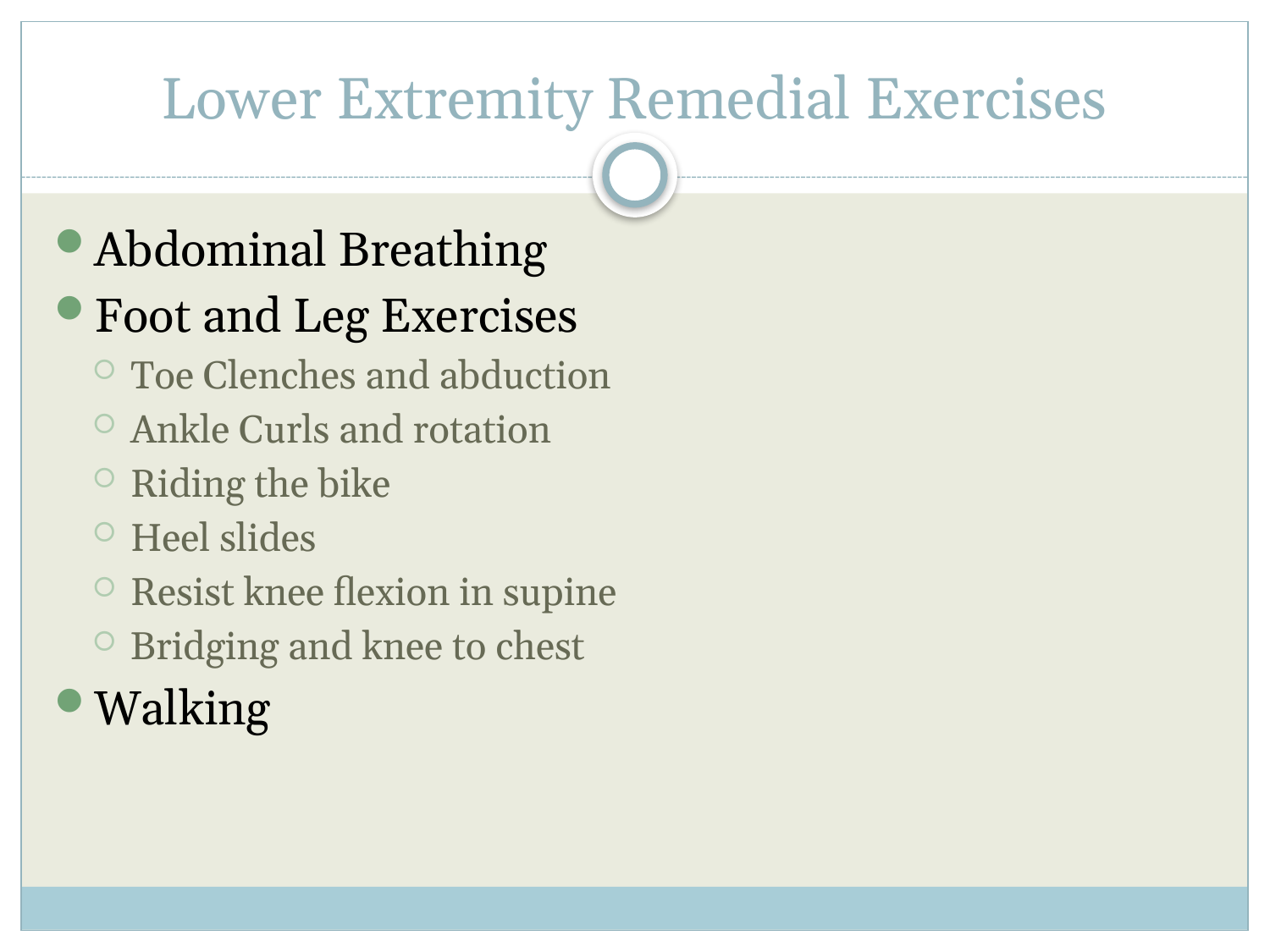

# Lower Extremity Remedial Exercises
Abdominal Breathing
Foot and Leg Exercises
Toe Clenches and abduction
Ankle Curls and rotation
Riding the bike
Heel slides
Resist knee flexion in supine
Bridging and knee to chest
Walking